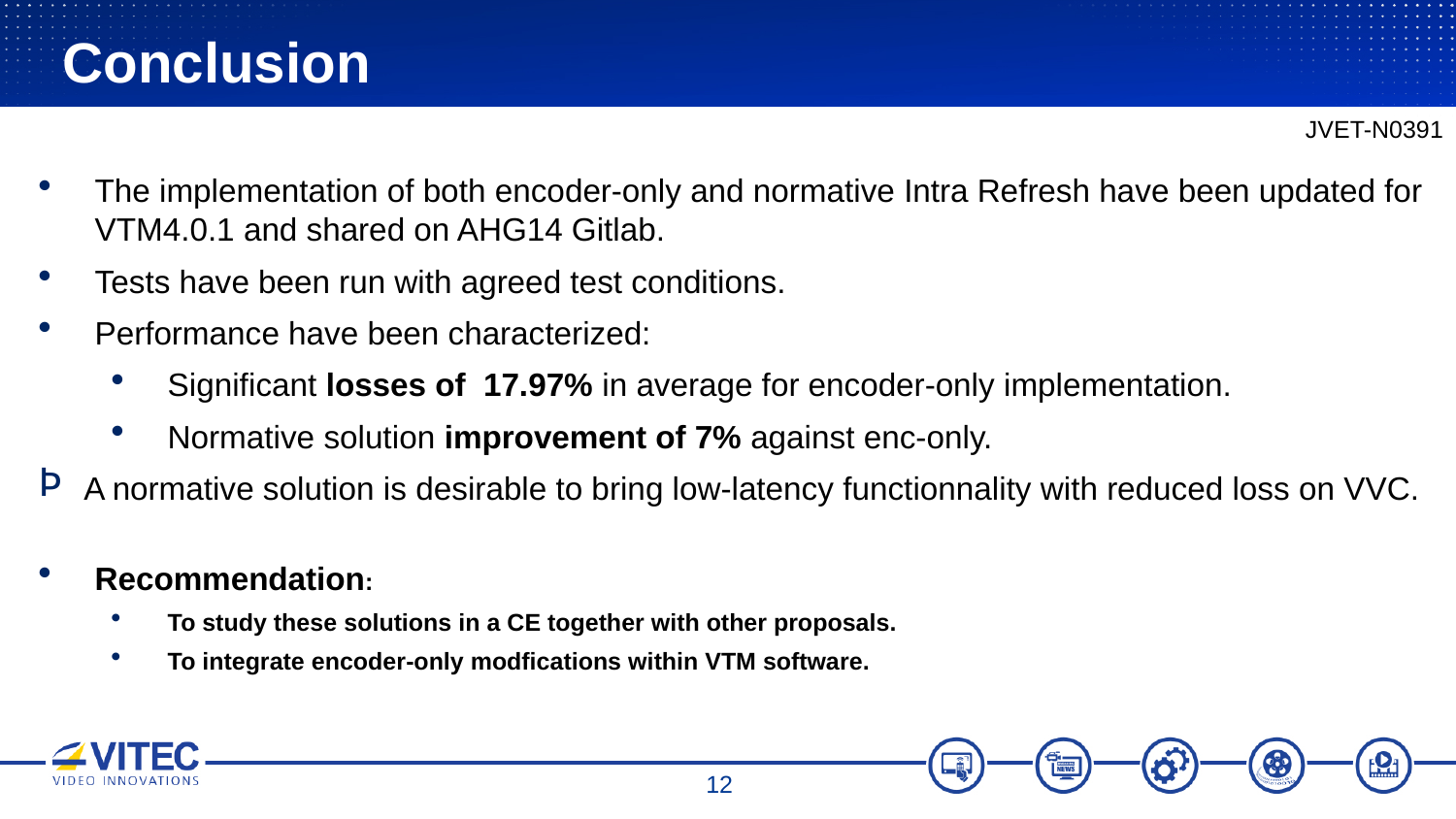

# Conclusion
JVET-N0391

The implementation of both encoder-only and normative Intra Refresh have been updated for VTM4.0.1 and shared on AHG14 Gitlab.
Tests have been run with agreed test conditions.
Performance have been characterized:
Significant losses of  17.97% in average for encoder-only implementation.
Normative solution improvement of 7% against enc-only.
A normative solution is desirable to bring low-latency functionnality with reduced loss on VVC.

Recommendation:
To study these solutions in a CE together with other proposals.
To integrate encoder-only modfications within VTM software.

12